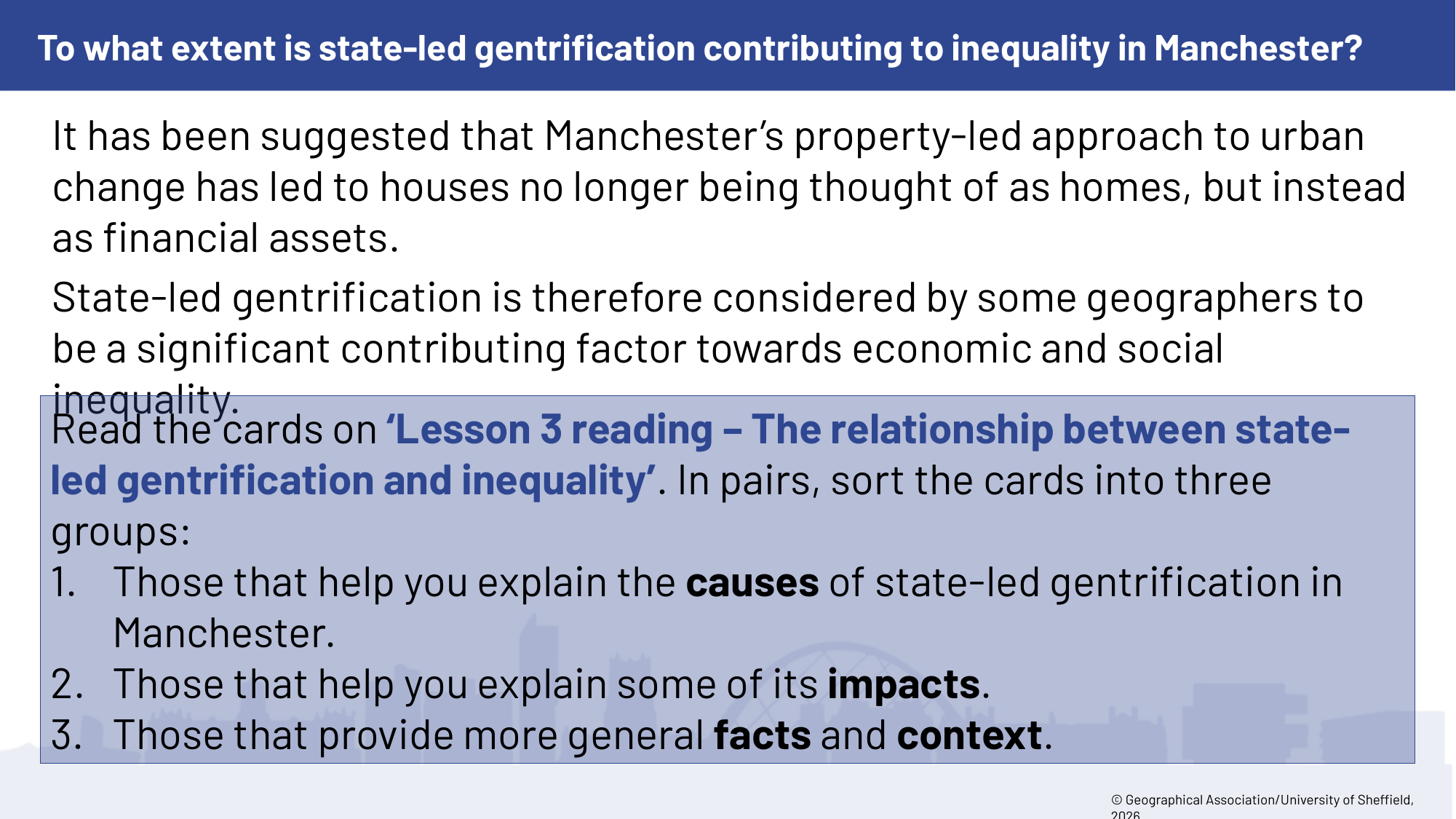

To what extent is state-led gentrification contributing to inequality in Manchester?
It has been suggested that Manchester’s property-led approach to urban change has led to houses no longer being thought of as homes, but instead as financial assets.
State-led gentrification is therefore considered by some geographers to be a significant contributing factor towards economic and social inequality.
Read the cards on ‘Lesson 3 reading – The relationship between state-led gentrification and inequality’. In pairs, sort the cards into three groups:
Those that help you explain the causes of state-led gentrification in Manchester.
Those that help you explain some of its impacts.
Those that provide more general facts and context.